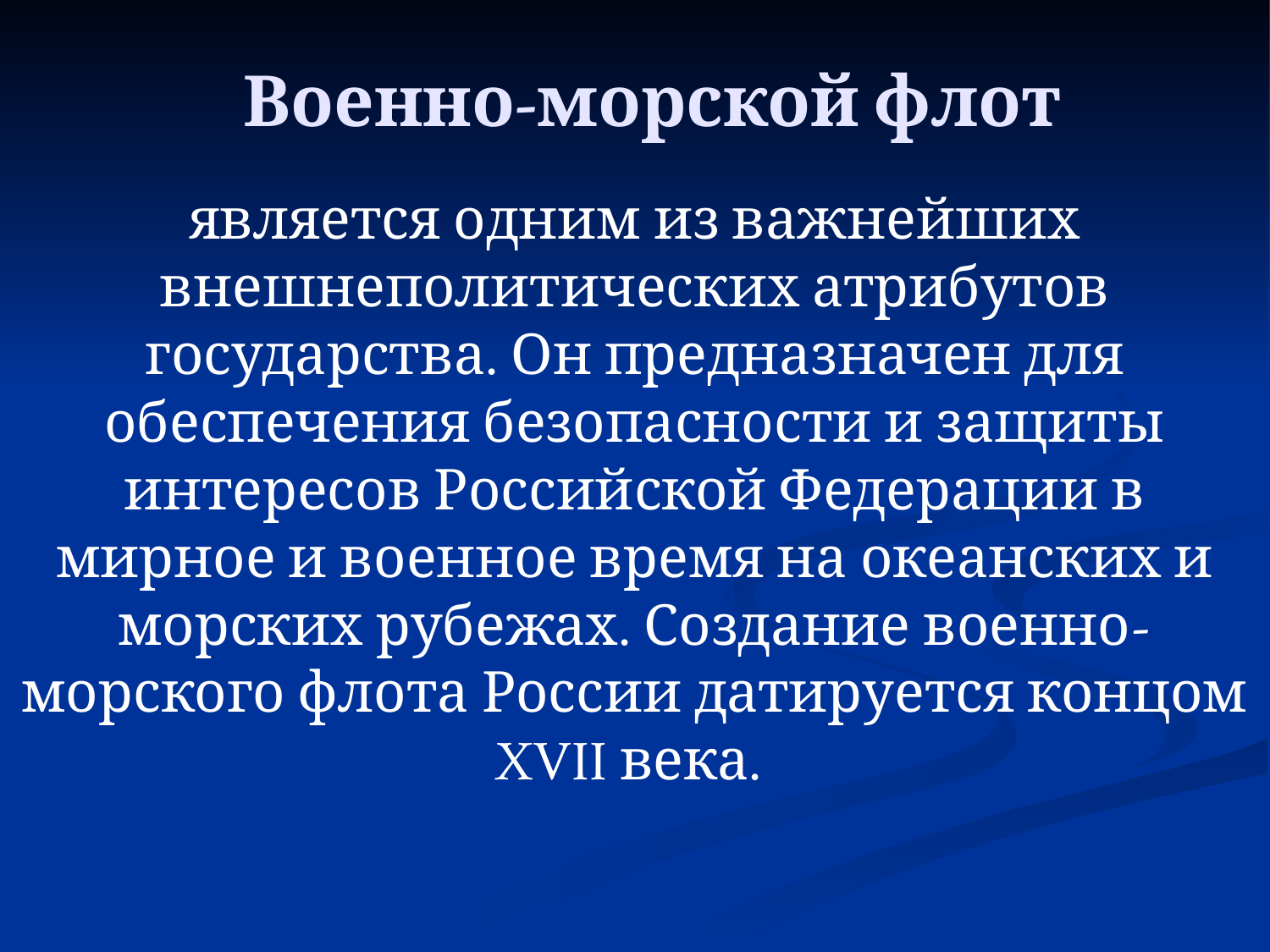

# Военно-морской флот
является одним из важнейших внешнеполитических атрибутов государства. Он предназначен для обеспечения безопасности и защиты интересов Российской Федерации в мирное и военное время на океанских и морских рубежах. Создание военно-морского флота России датируется концом XVII века.